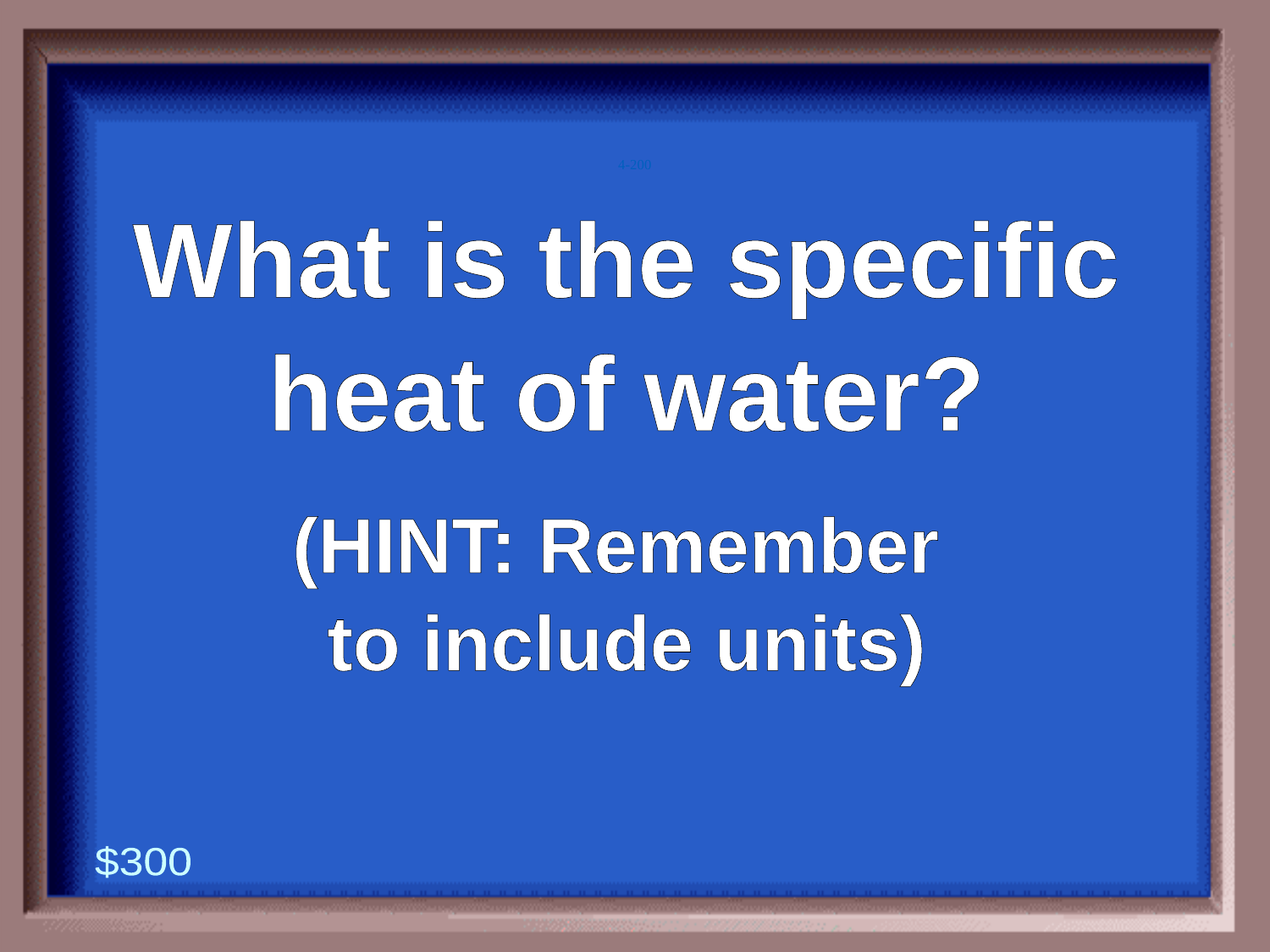

4-200
What is the specific heat of water?
(HINT: Remember
to include units)

$300